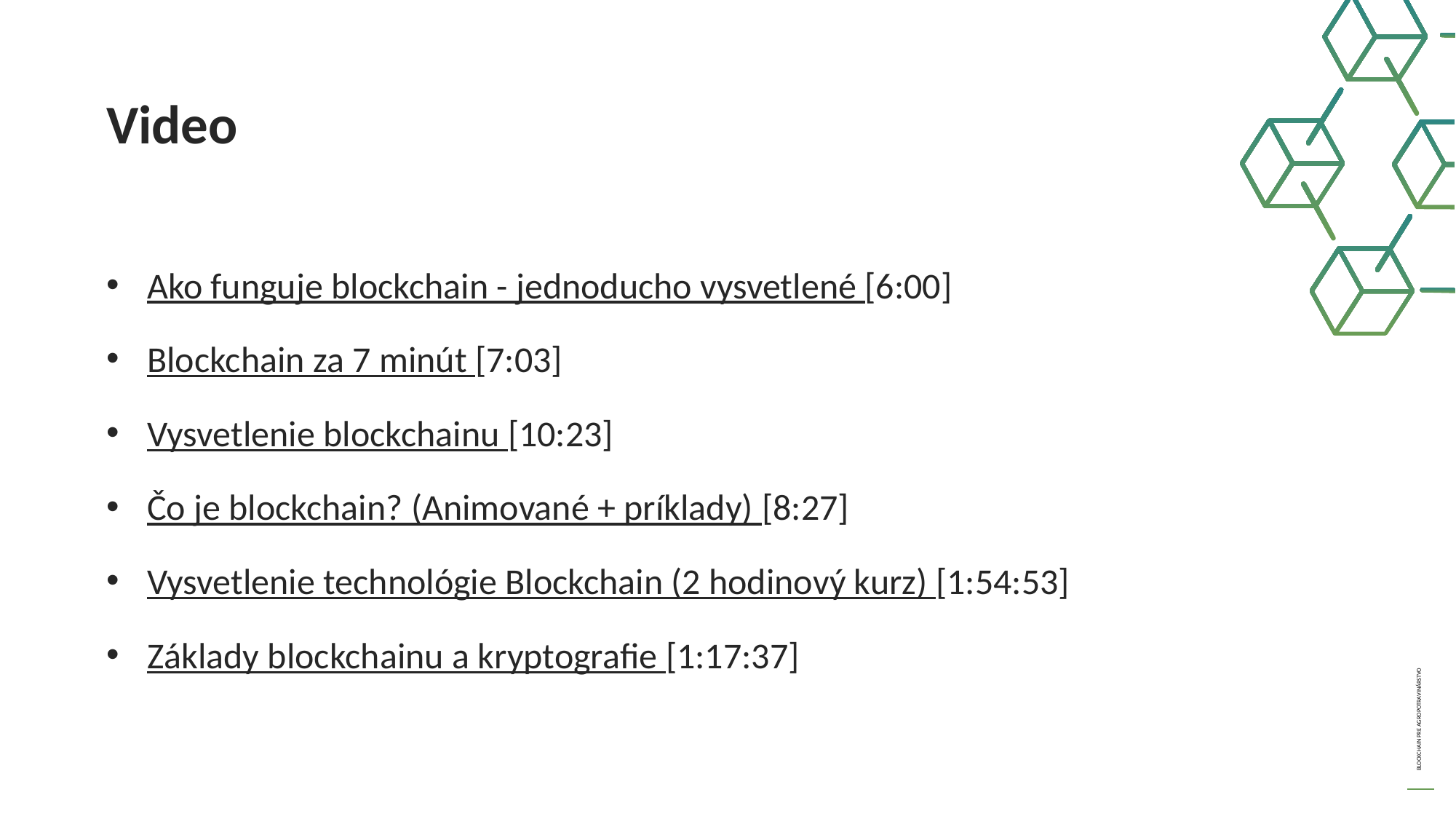

Video
Ako funguje blockchain - jednoducho vysvetlené [6:00]
Blockchain za 7 minút [7:03]
Vysvetlenie blockchainu [10:23]
Čo je blockchain? (Animované + príklady) [8:27]
Vysvetlenie technológie Blockchain (2 hodinový kurz) [1:54:53]
Základy blockchainu a kryptografie [1:17:37]